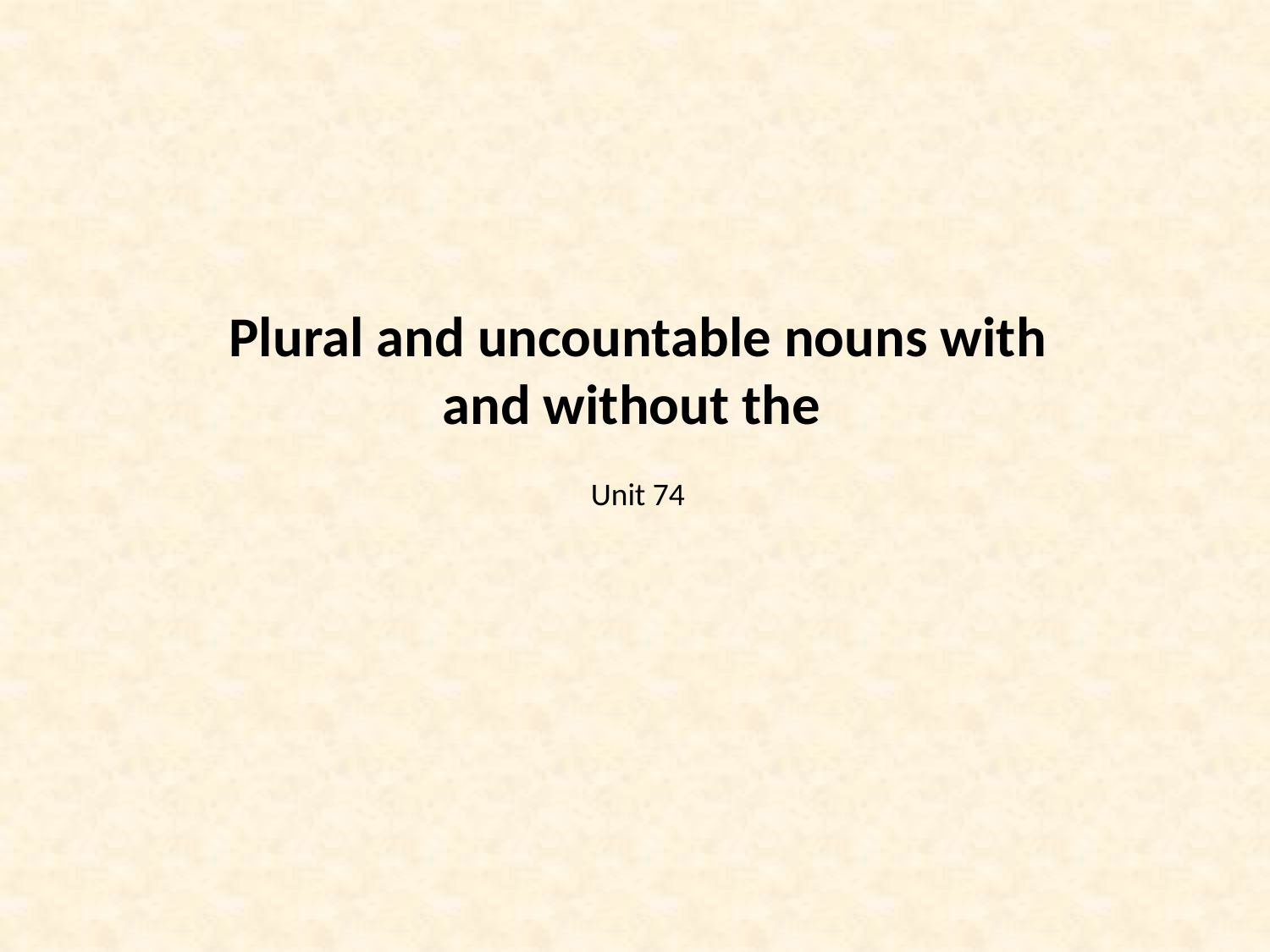

Plural and uncountable nouns with and without the

Unit 74